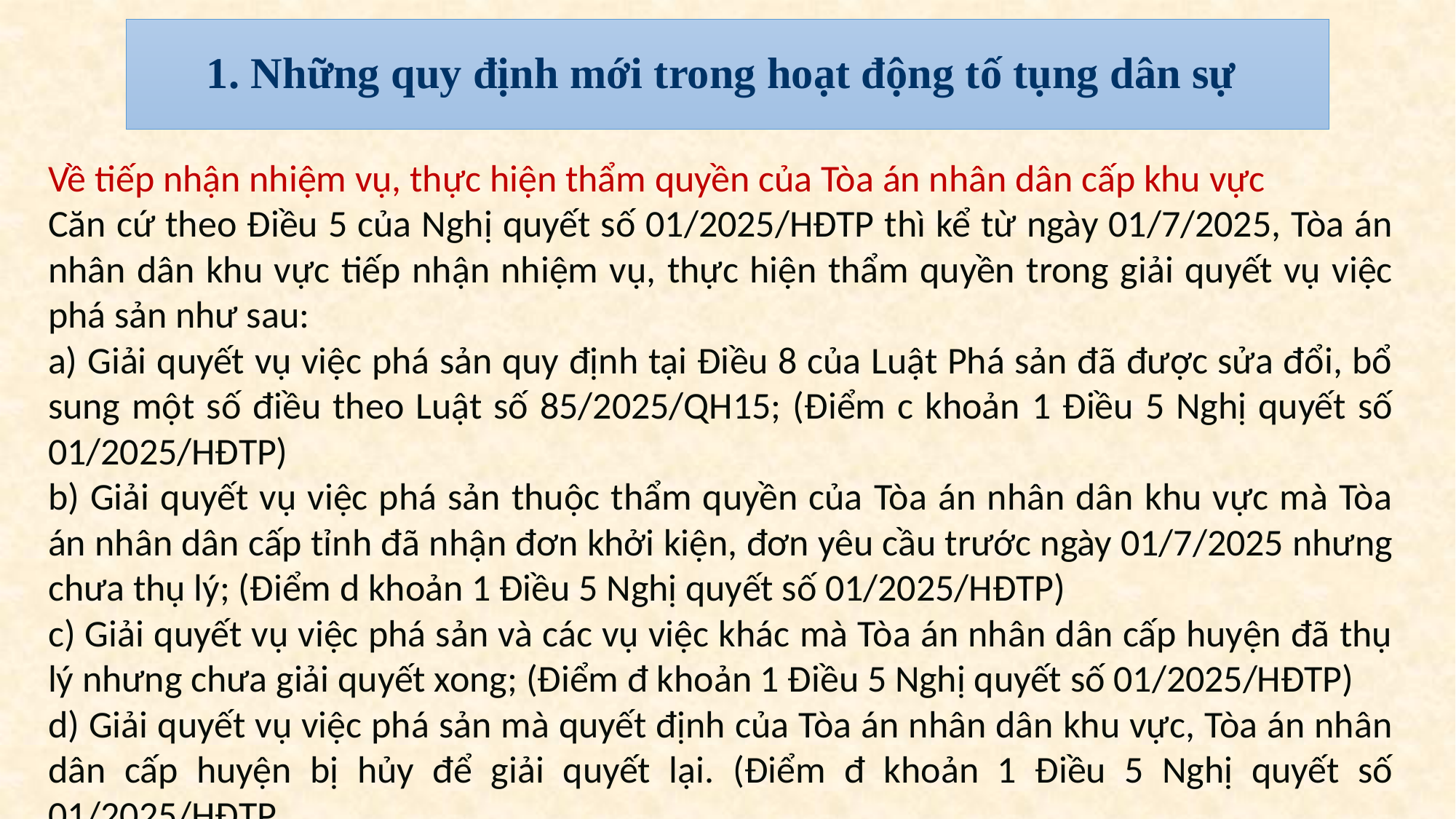

# 1. Những quy định mới trong hoạt động tố tụng dân sự
Về tiếp nhận nhiệm vụ, thực hiện thẩm quyền của Tòa án nhân dân cấp khu vực
Căn cứ theo Điều 5 của Nghị quyết số 01/2025/HĐTP thì kể từ ngày 01/7/2025, Tòa án nhân dân khu vực tiếp nhận nhiệm vụ, thực hiện thẩm quyền trong giải quyết vụ việc phá sản như sau:
a) Giải quyết vụ việc phá sản quy định tại Điều 8 của Luật Phá sản đã được sửa đổi, bổ sung một số điều theo Luật số 85/2025/QH15; (Điểm c khoản 1 Điều 5 Nghị quyết số 01/2025/HĐTP)
b) Giải quyết vụ việc phá sản thuộc thẩm quyền của Tòa án nhân dân khu vực mà Tòa án nhân dân cấp tỉnh đã nhận đơn khởi kiện, đơn yêu cầu trước ngày 01/7/2025 nhưng chưa thụ lý; (Điểm d khoản 1 Điều 5 Nghị quyết số 01/2025/HĐTP)
c) Giải quyết vụ việc phá sản và các vụ việc khác mà Tòa án nhân dân cấp huyện đã thụ lý nhưng chưa giải quyết xong; (Điểm đ khoản 1 Điều 5 Nghị quyết số 01/2025/HĐTP)
d) Giải quyết vụ việc phá sản mà quyết định của Tòa án nhân dân khu vực, Tòa án nhân dân cấp huyện bị hủy để giải quyết lại. (Điểm đ khoản 1 Điều 5 Nghị quyết số 01/2025/HĐTP